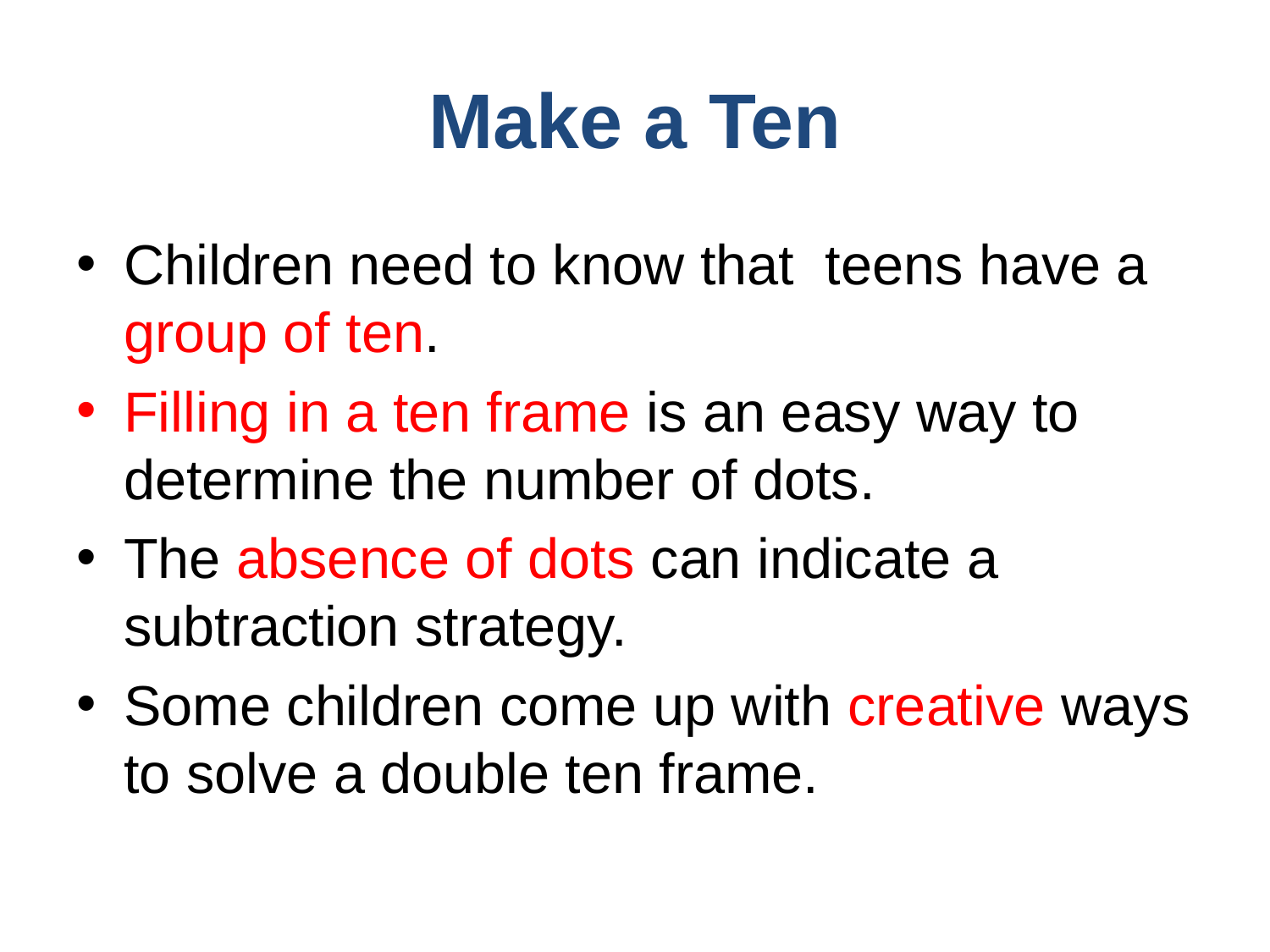

# Make a Ten
Children need to know that  teens have a group of ten.
Filling in a ten frame is an easy way to determine the number of dots.
The absence of dots can indicate a subtraction strategy.
Some children come up with creative ways to solve a double ten frame.